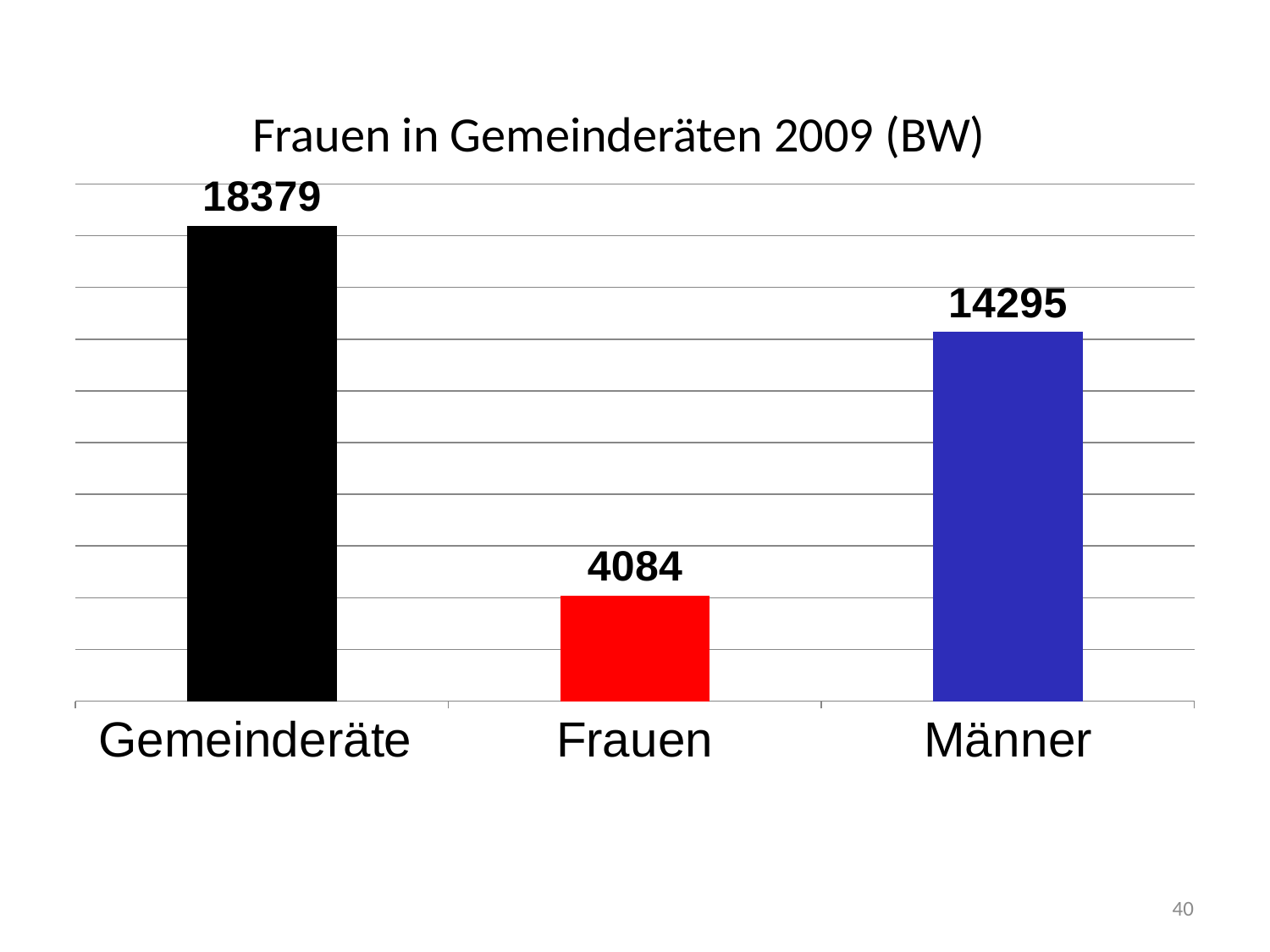

# Frauen in Gemeinderäten 2009 (BW)

### Chart

| Category | Frauen in Gemeinderäten 2009 (BW) |
|---|---|
| Gemeinderäte  | 18379.0 |
| Frauen | 4084.0 |
| Männer | 14295.0 |
40